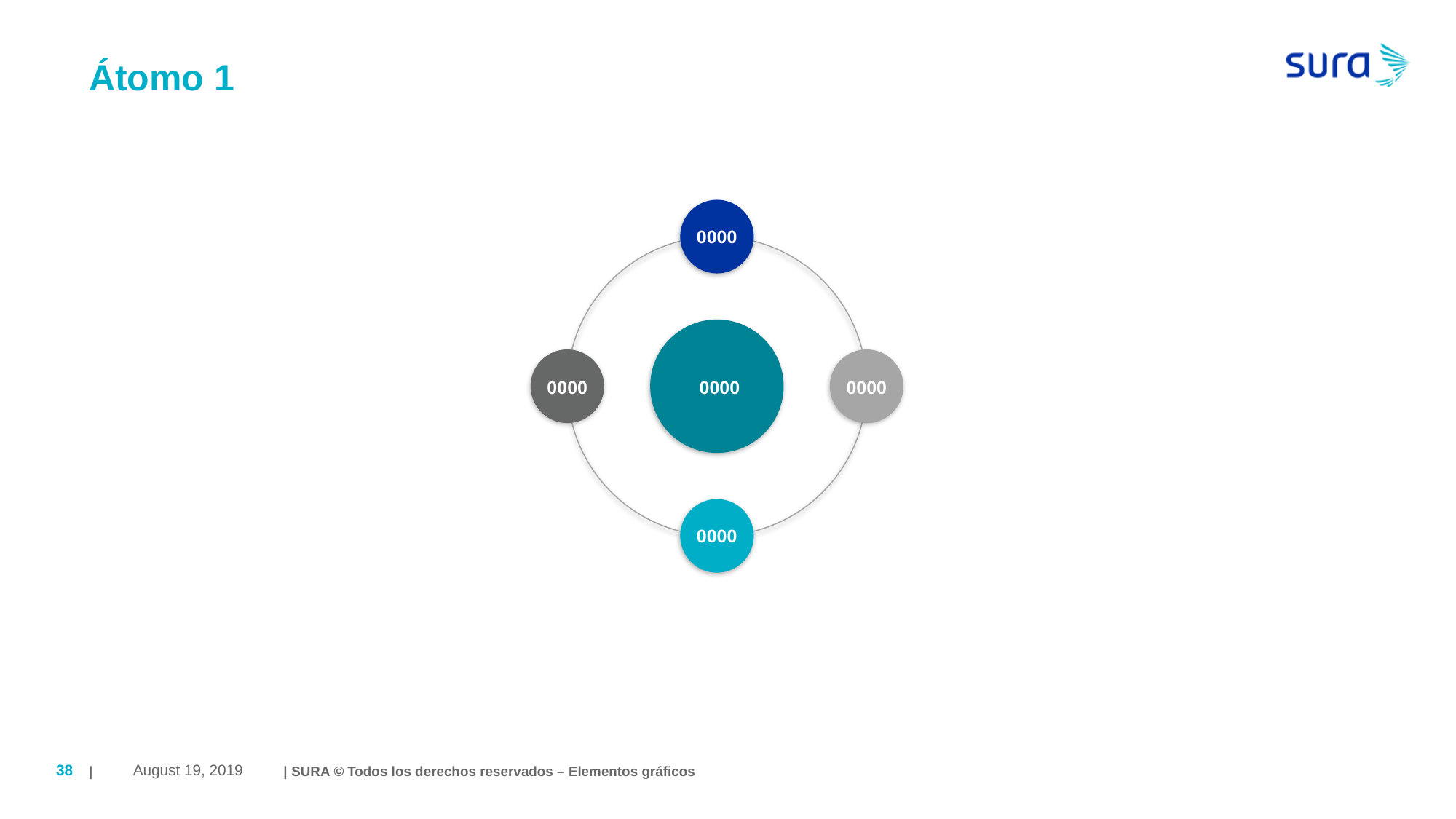

# Átomo 1

0000

0000
0000
0000

0000
|                                                  | SURA © Todos los derechos reservados – Elementos gráficos
38
August 19, 2019